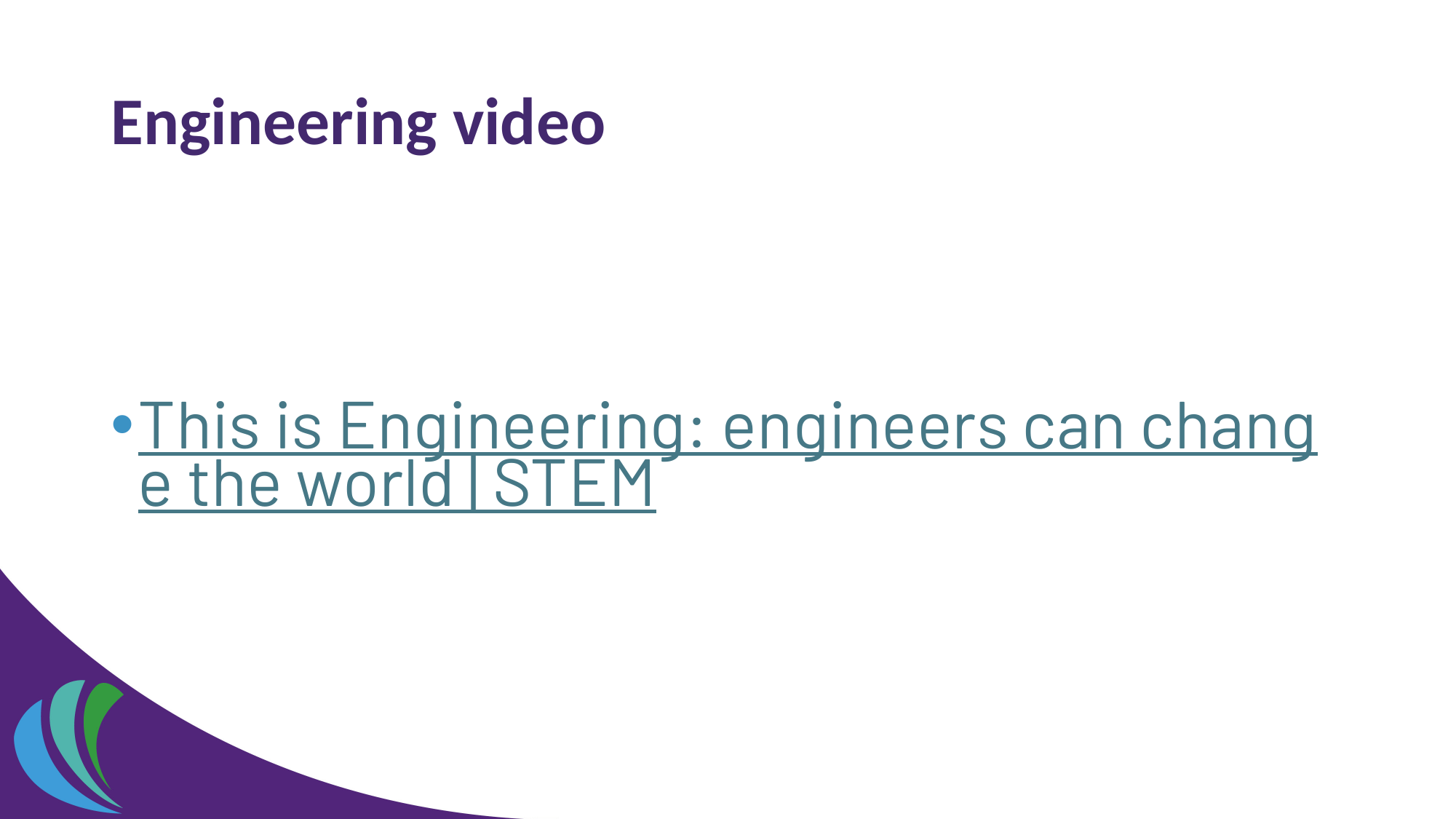

# Engineering video

This is Engineering: engineers can change the world | STEM